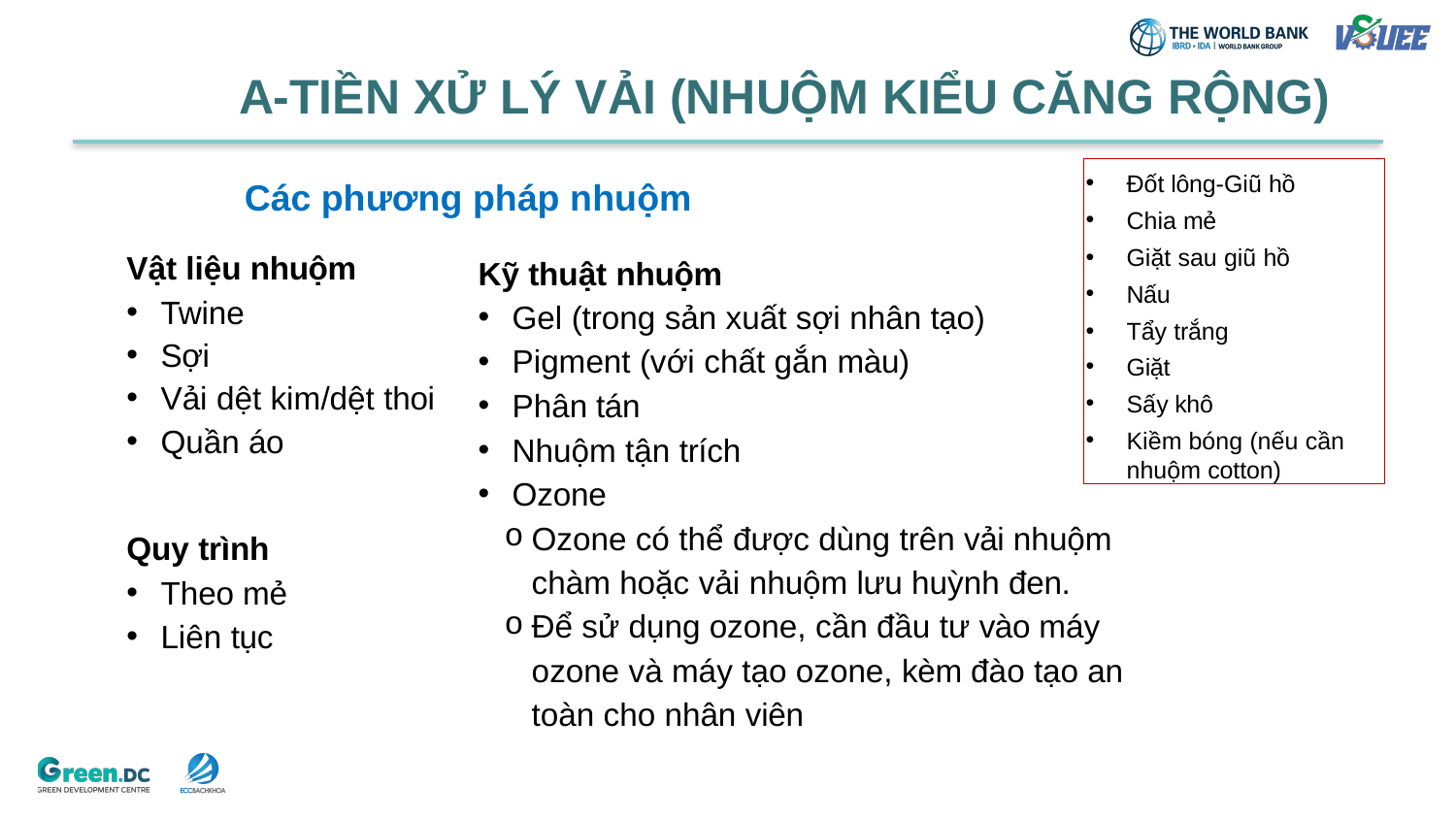

# A-TIỀN XỬ LÝ VẢI (NHUỘM KIỂU CĂNG RỘNG)
Đốt lông-Giũ hồ
Chia mẻ
Giặt sau giũ hồ
Nấu
Tẩy trắng
Giặt
Sấy khô
Kiềm bóng (nếu cần nhuộm cotton)
Các phương pháp nhuộm
Vật liệu nhuộm
Twine
Sợi
Vải dệt kim/dệt thoi
Quần áo

Kỹ thuật nhuộm
Gel (trong sản xuất sợi nhân tạo)
Pigment (với chất gắn màu)
Phân tán
Nhuộm tận trích
Ozone
Ozone có thể được dùng trên vải nhuộm chàm hoặc vải nhuộm lưu huỳnh đen.
Để sử dụng ozone, cần đầu tư vào máy ozone và máy tạo ozone, kèm đào tạo an toàn cho nhân viên
Quy trình
Theo mẻ
Liên tục